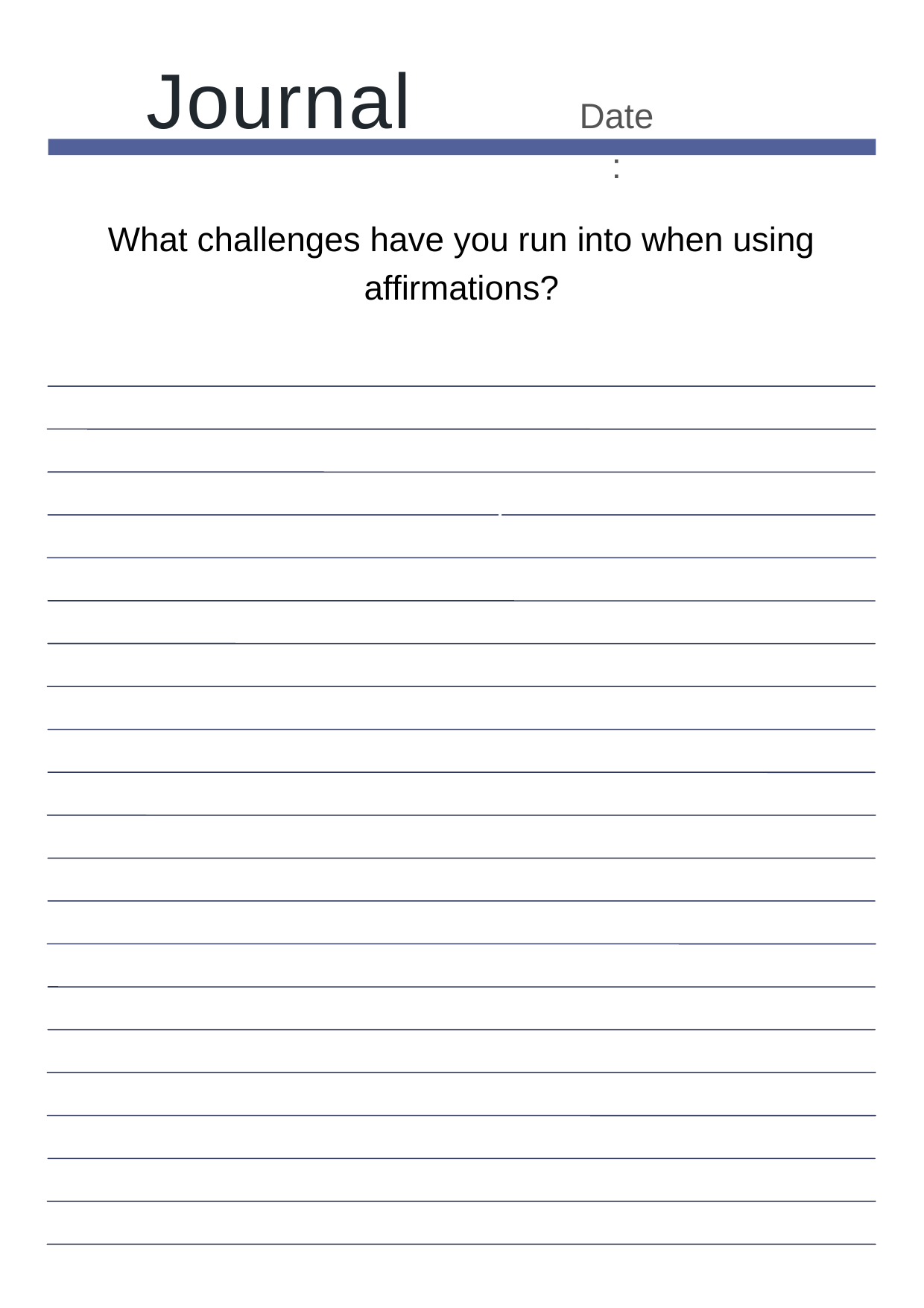

Journal
Date:

What challenges have you run into when using affirmations?

Journal Prompt Here